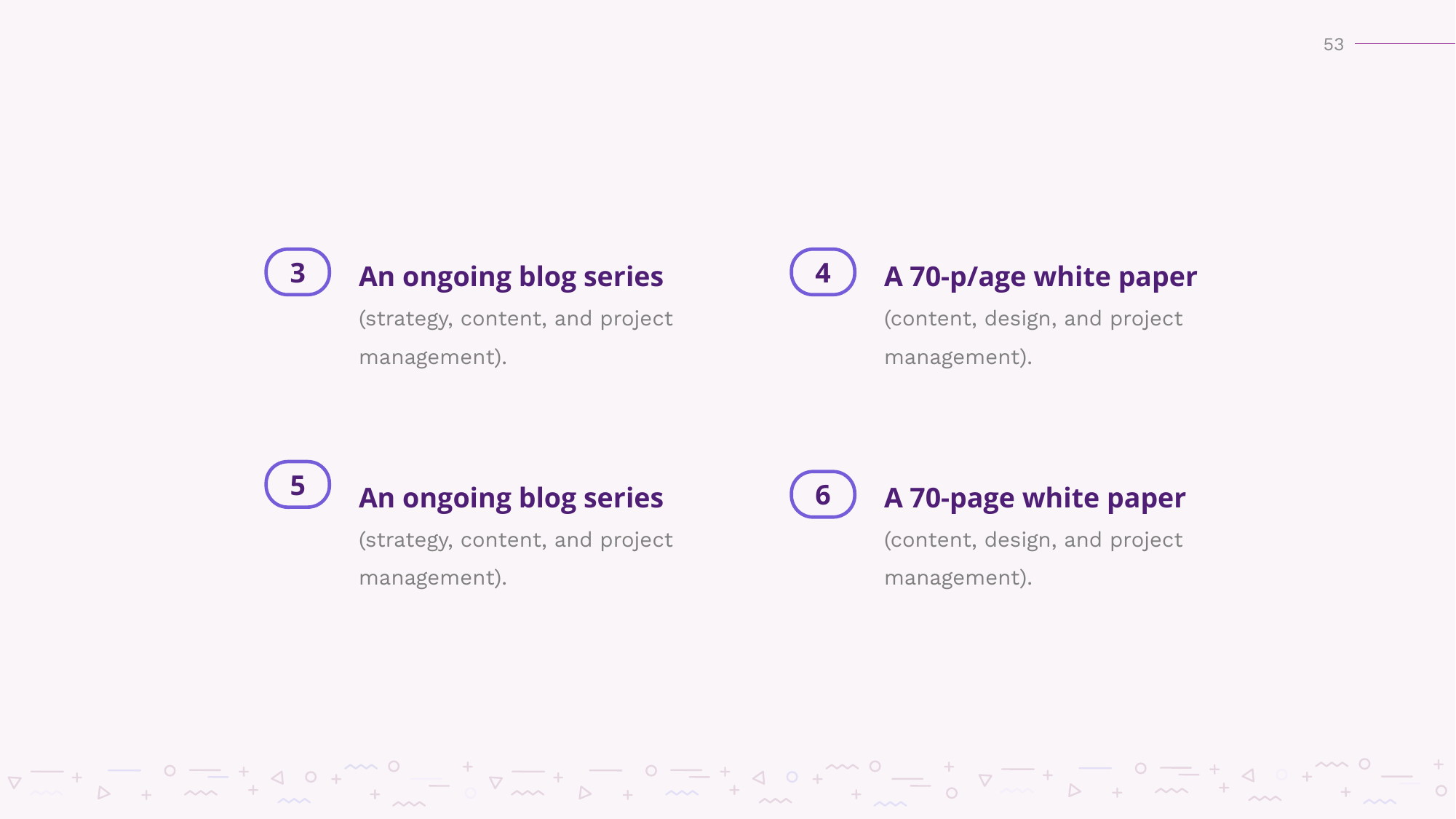

53
An ongoing blog series
(strategy, content, and project management).
A 70-p/age white paper
(content, design, and project management).
3
4
An ongoing blog series
(strategy, content, and project management).
A 70-page white paper
(content, design, and project management).
5
6